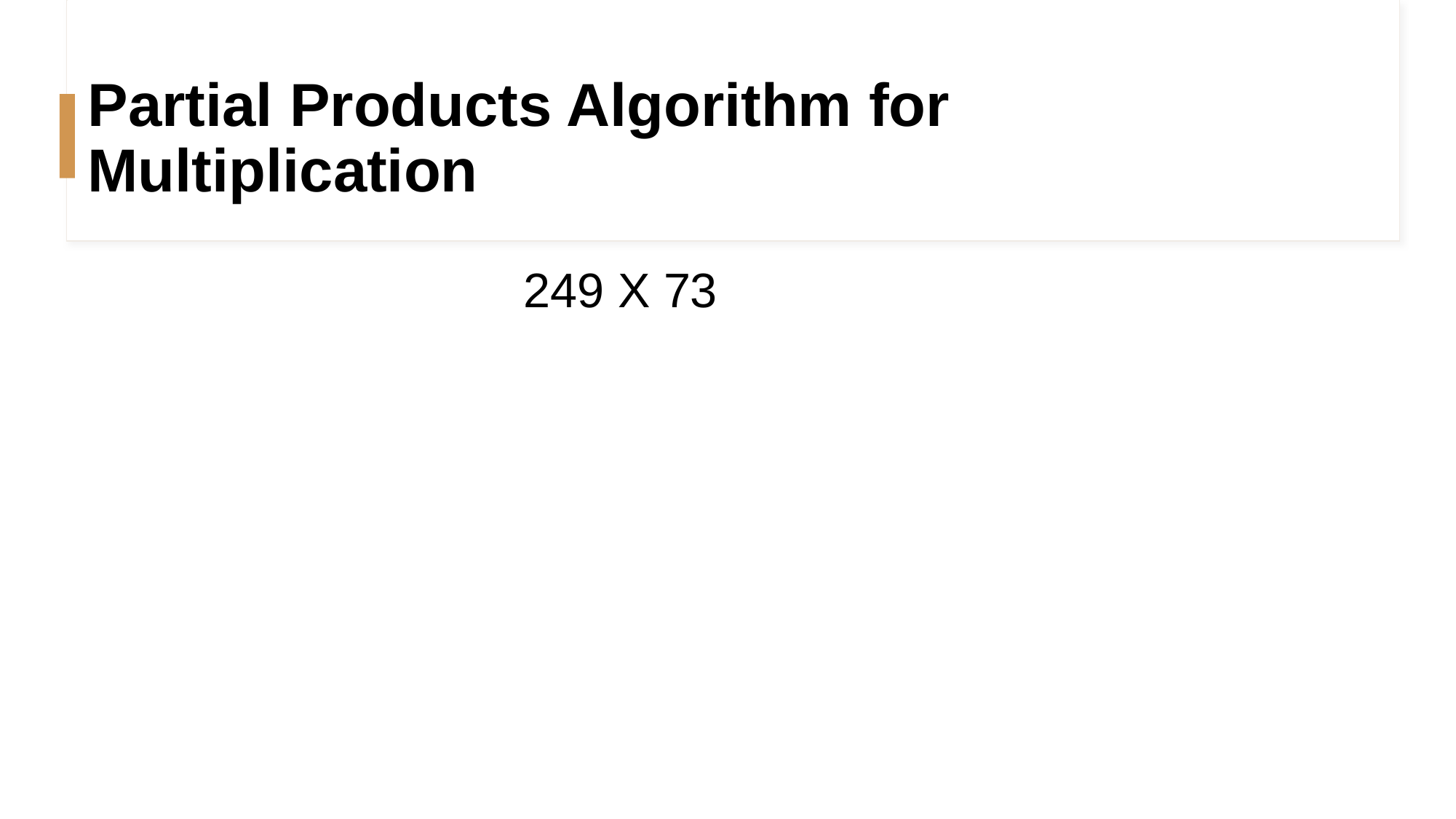

# Partial Products Algorithm for Multiplication
	249 X 73